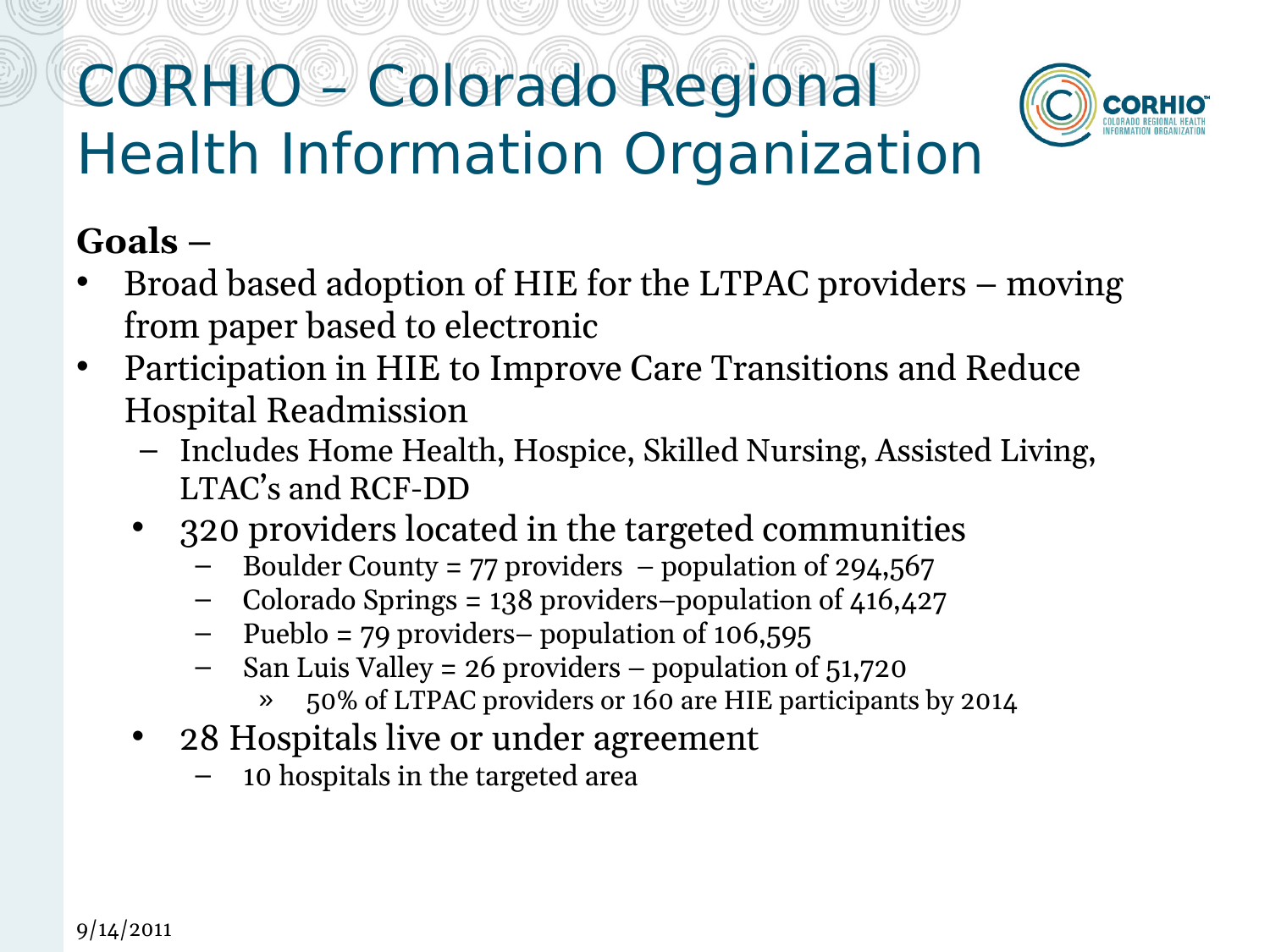

# CORHIO – Colorado Regional Health Information Organization
Goals –
Broad based adoption of HIE for the LTPAC providers – moving from paper based to electronic
Participation in HIE to Improve Care Transitions and Reduce Hospital Readmission
Includes Home Health, Hospice, Skilled Nursing, Assisted Living, LTAC’s and RCF-DD
320 providers located in the targeted communities
Boulder County = 77 providers  – population of 294,567
Colorado Springs = 138 providers–population of 416,427
Pueblo = 79 providers– population of 106,595
San Luis Valley = 26 providers – population of 51,720
50% of LTPAC providers or 160 are HIE participants by 2014
28 Hospitals live or under agreement
10 hospitals in the targeted area

9/14/2011